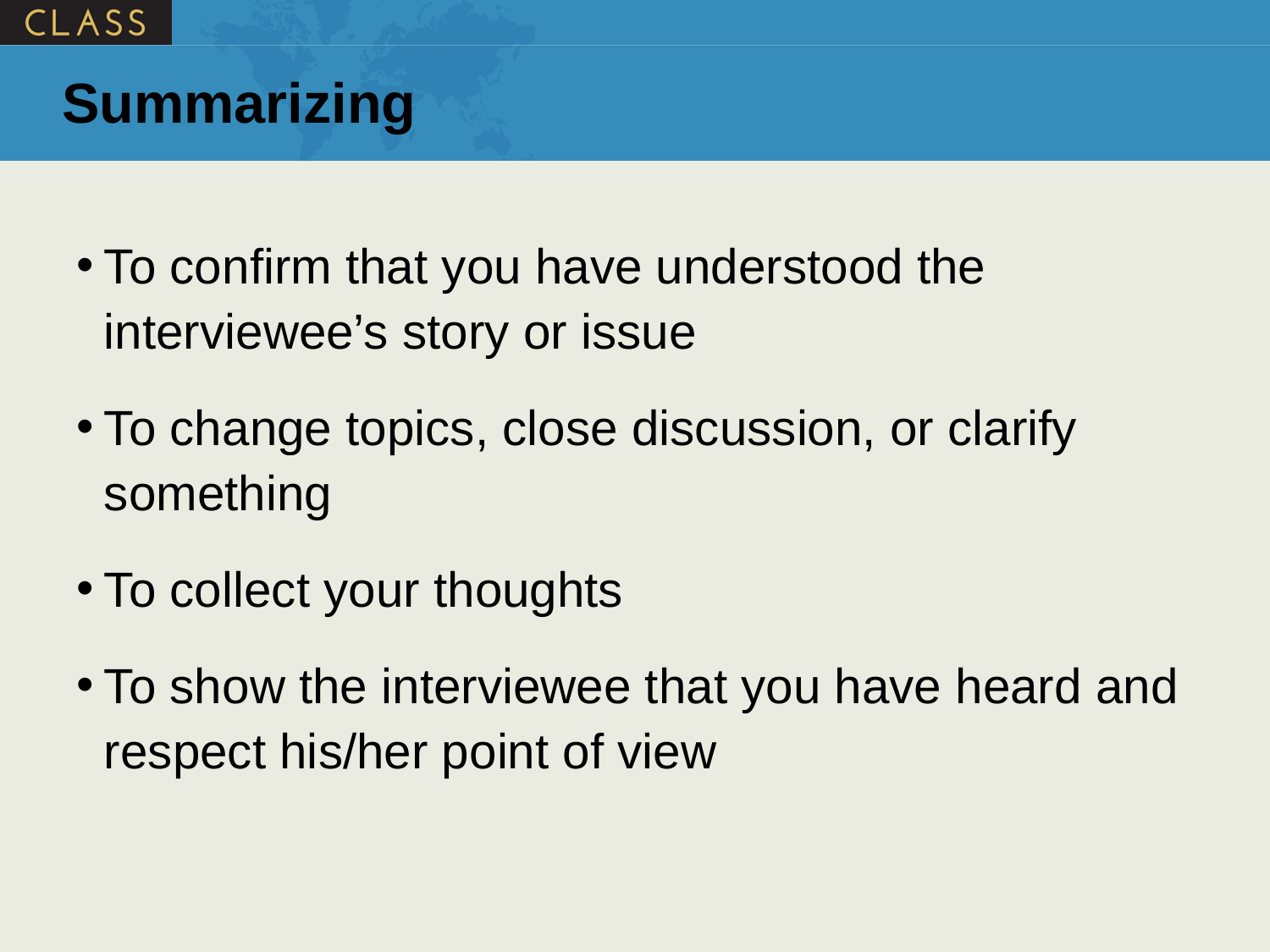

# Summarizing
To confirm that you have understood the interviewee’s story or issue
To change topics, close discussion, or clarify something
To collect your thoughts
To show the interviewee that you have heard and respect his/her point of view